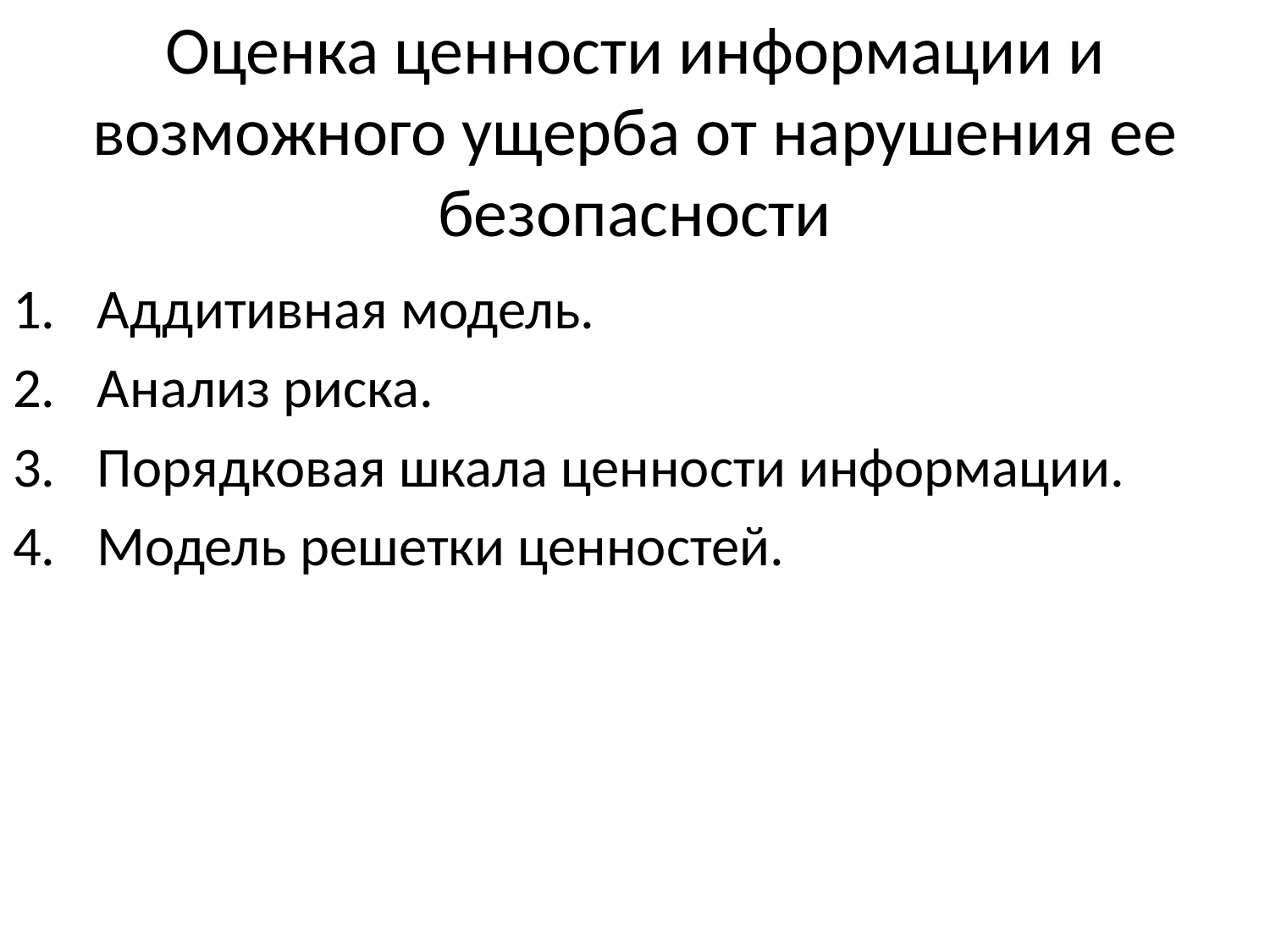

# Оценка ценности информации и возможного ущерба от нарушения ее безопасности
Аддитивная модель.
Анализ риска.
Порядковая шкала ценности информации.
Модель решетки ценностей.